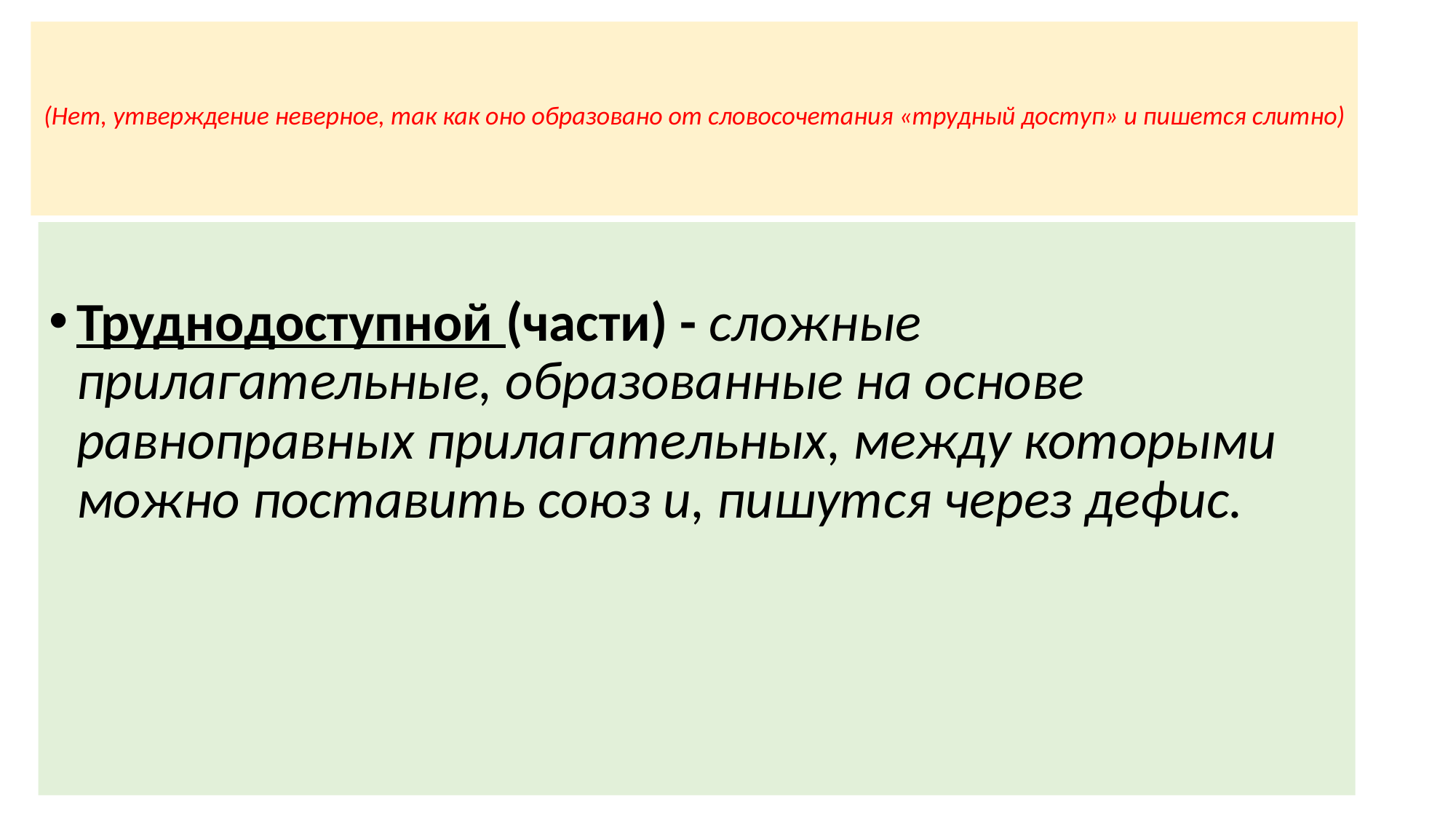

# (Нет, утверждение неверное, так как оно образовано от словосочетания «трудный доступ» и пишется слитно)

Труднодоступной (части) - сложные прилагательные, образованные на основе равноправных прилагательных, между которыми можно поставить союз и, пишутся через дефис.